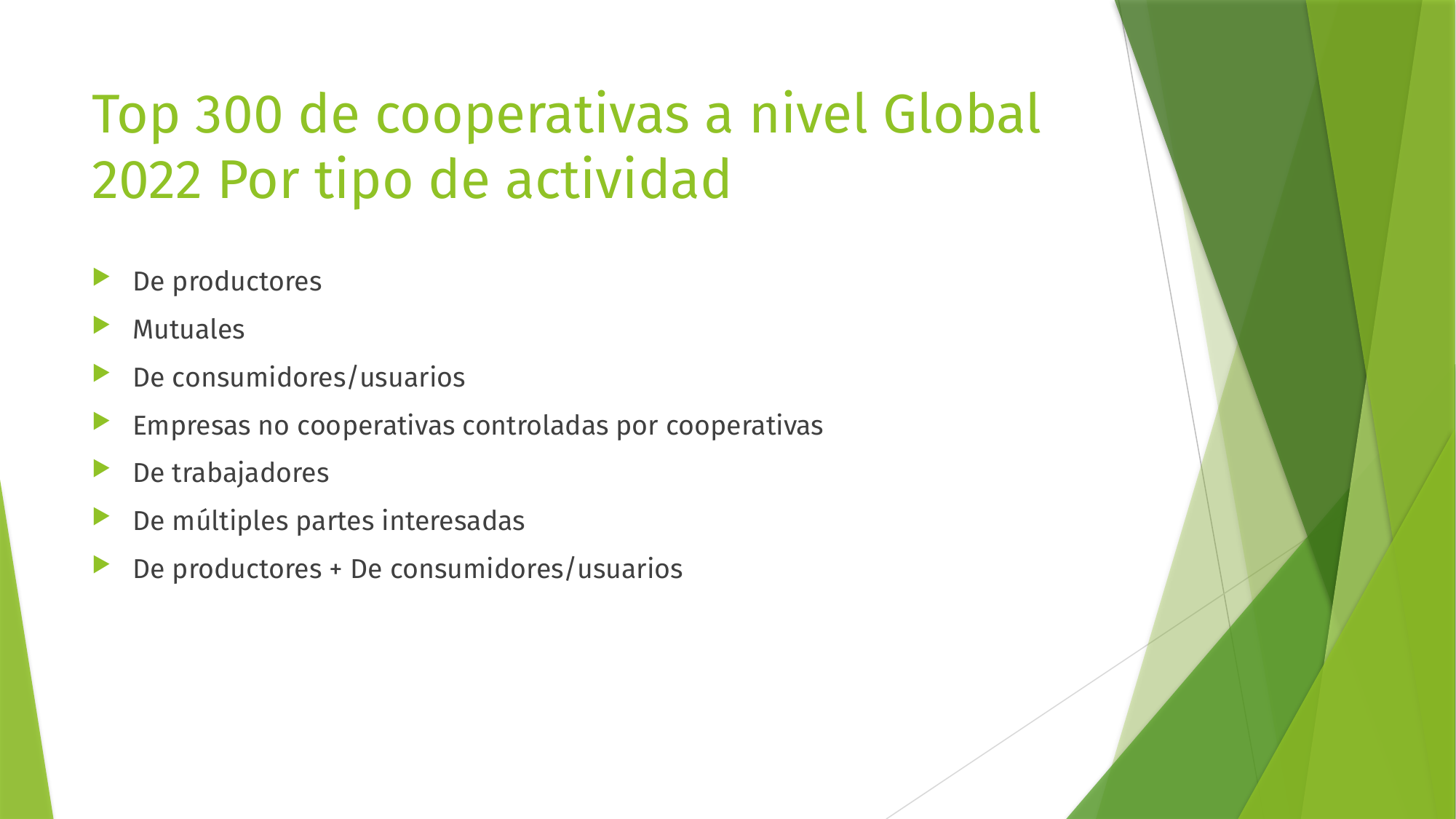

# Top 300 de cooperativas a nivel Global 2022 Por tipo de actividad
De productores
Mutuales
De consumidores/usuarios
Empresas no cooperativas controladas por cooperativas
De trabajadores
De múltiples partes interesadas
De productores + De consumidores/usuarios